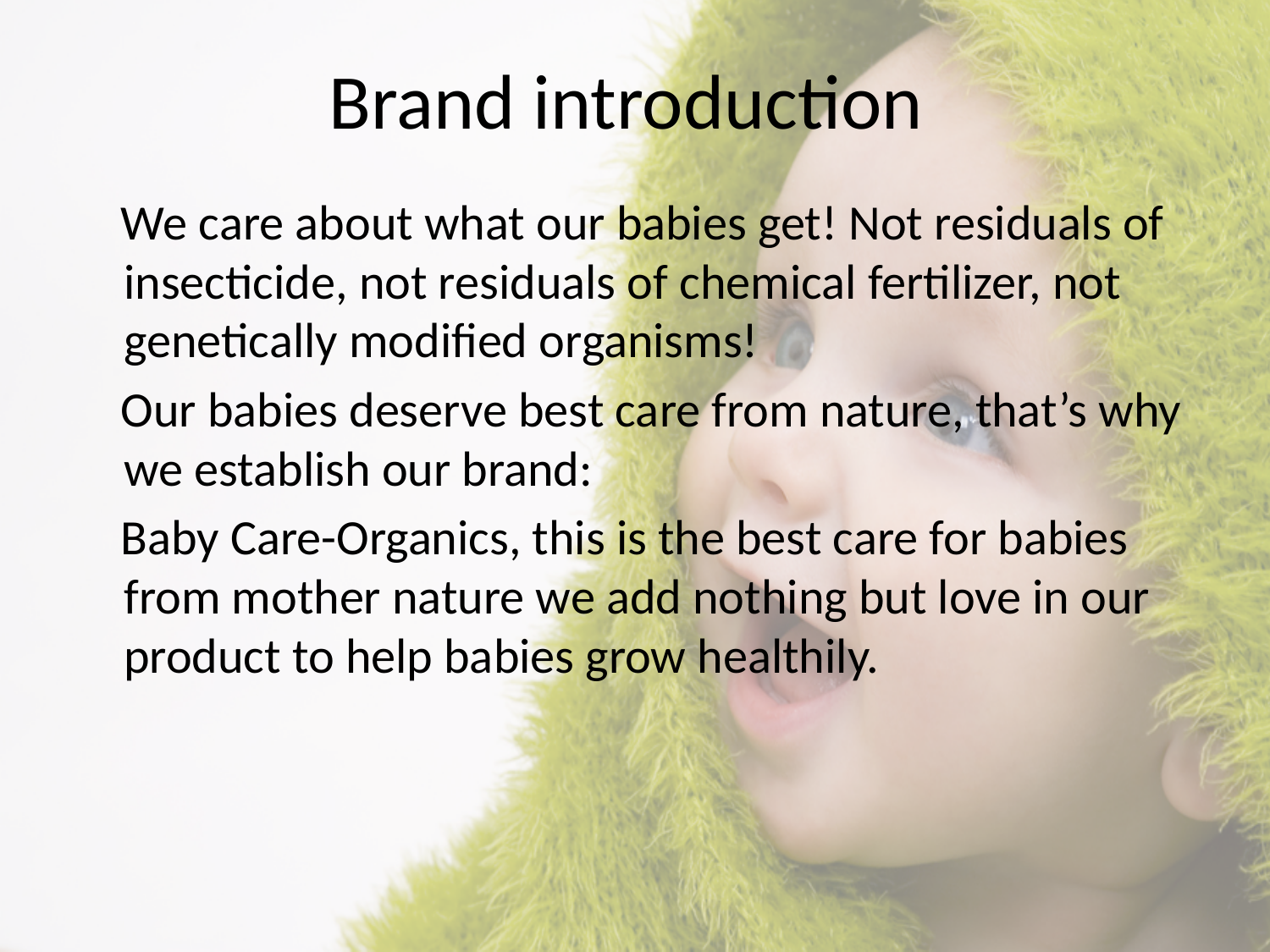

# Brand introduction
    We care about what our babies get! Not residuals of insecticide, not residuals of chemical fertilizer, not genetically modified organisms!
    Our babies deserve best care from nature, that’s why we establish our brand:
    Baby Care-Organics, this is the best care for babies from mother nature we add nothing but love in our product to help babies grow healthily.